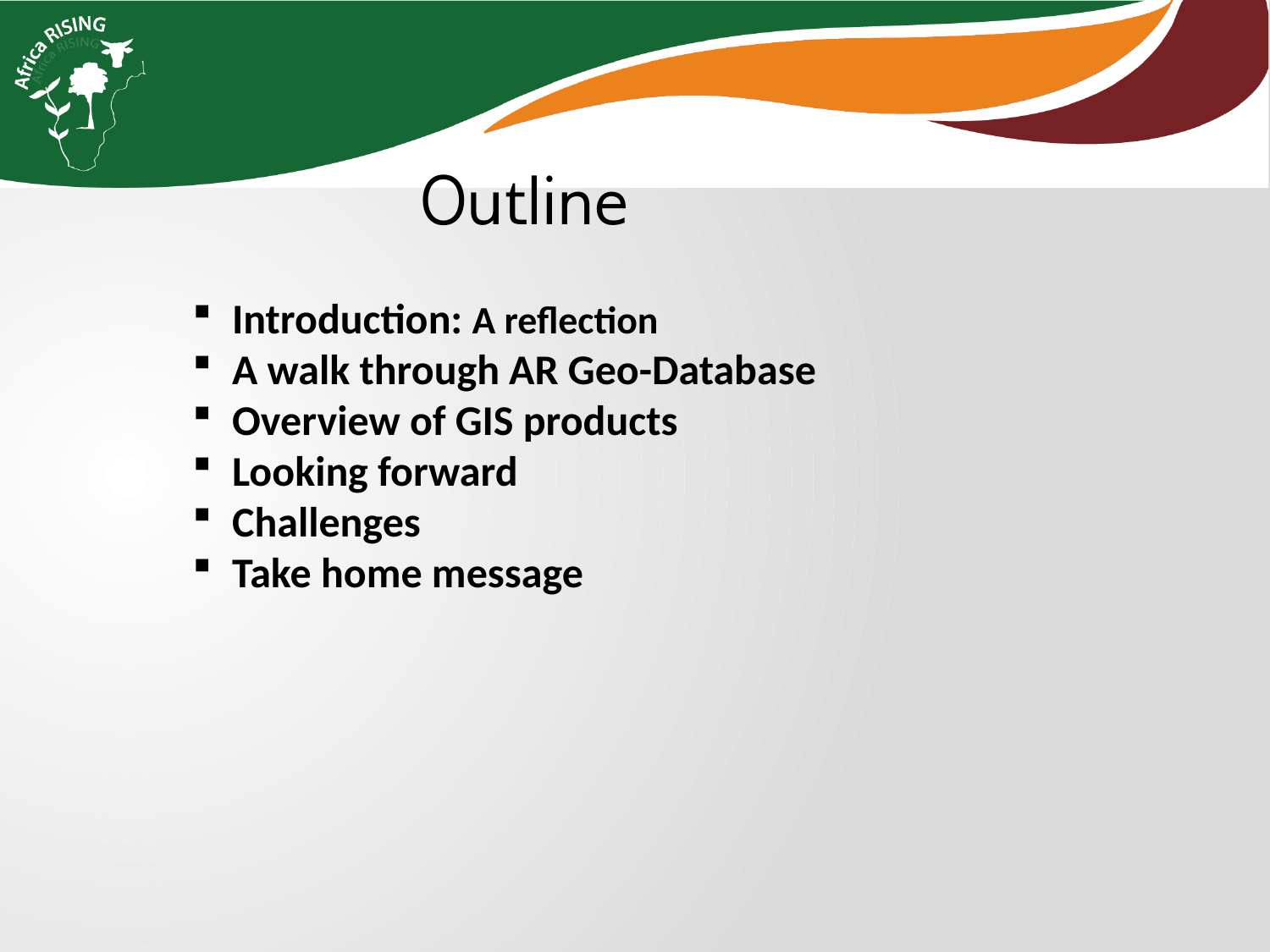

Outline
Introduction: A reflection
A walk through AR Geo-Database
Overview of GIS products
Looking forward
Challenges
Take home message